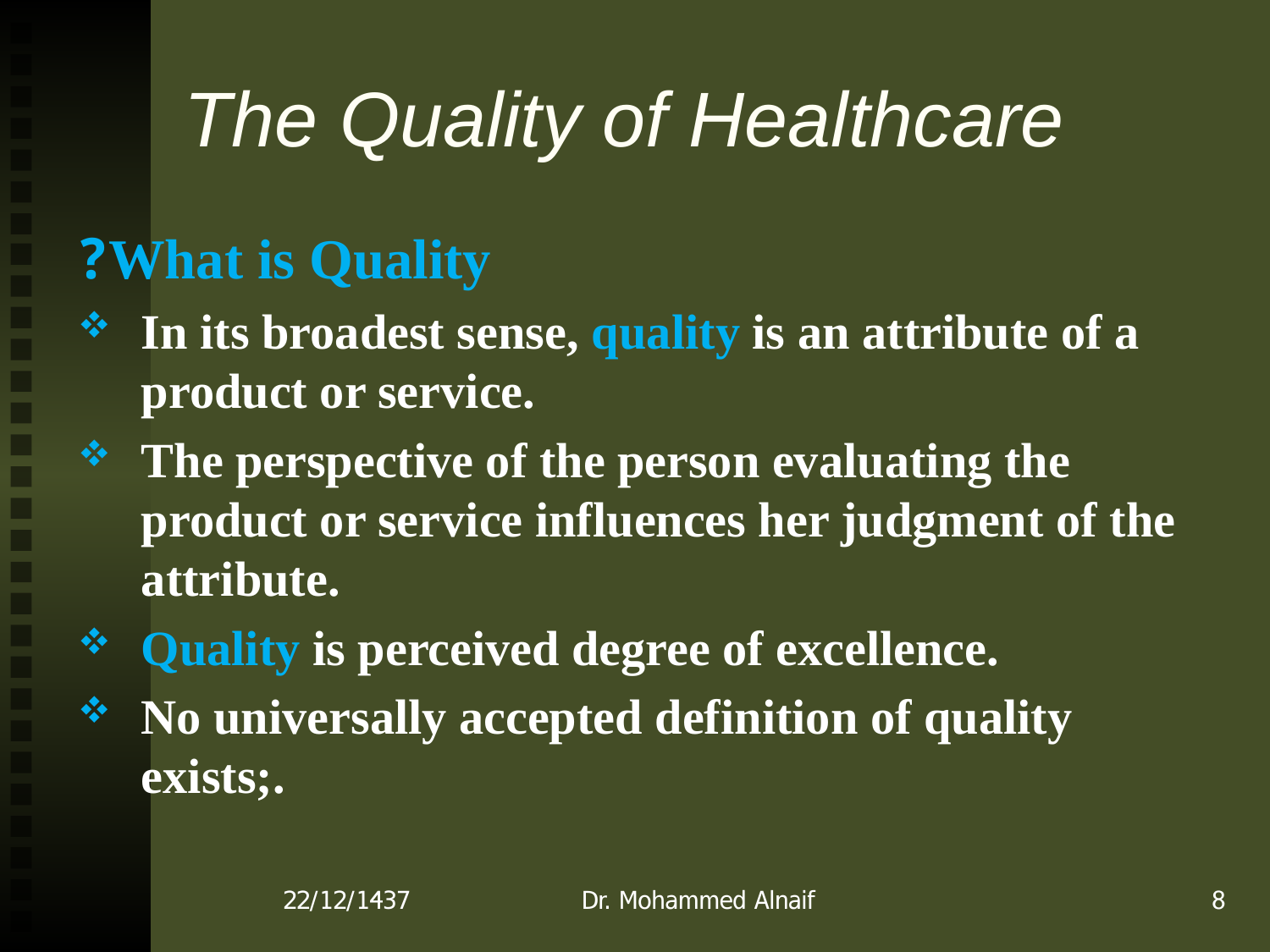

# The Quality of Healthcare
What is Quality?
In its broadest sense, quality is an attribute of a product or service.
The perspective of the person evaluating the product or service influences her judgment of the attribute.
Quality is perceived degree of excellence.
No universally accepted definition of quality exists;.
22/12/1437
Dr. Mohammed Alnaif
8